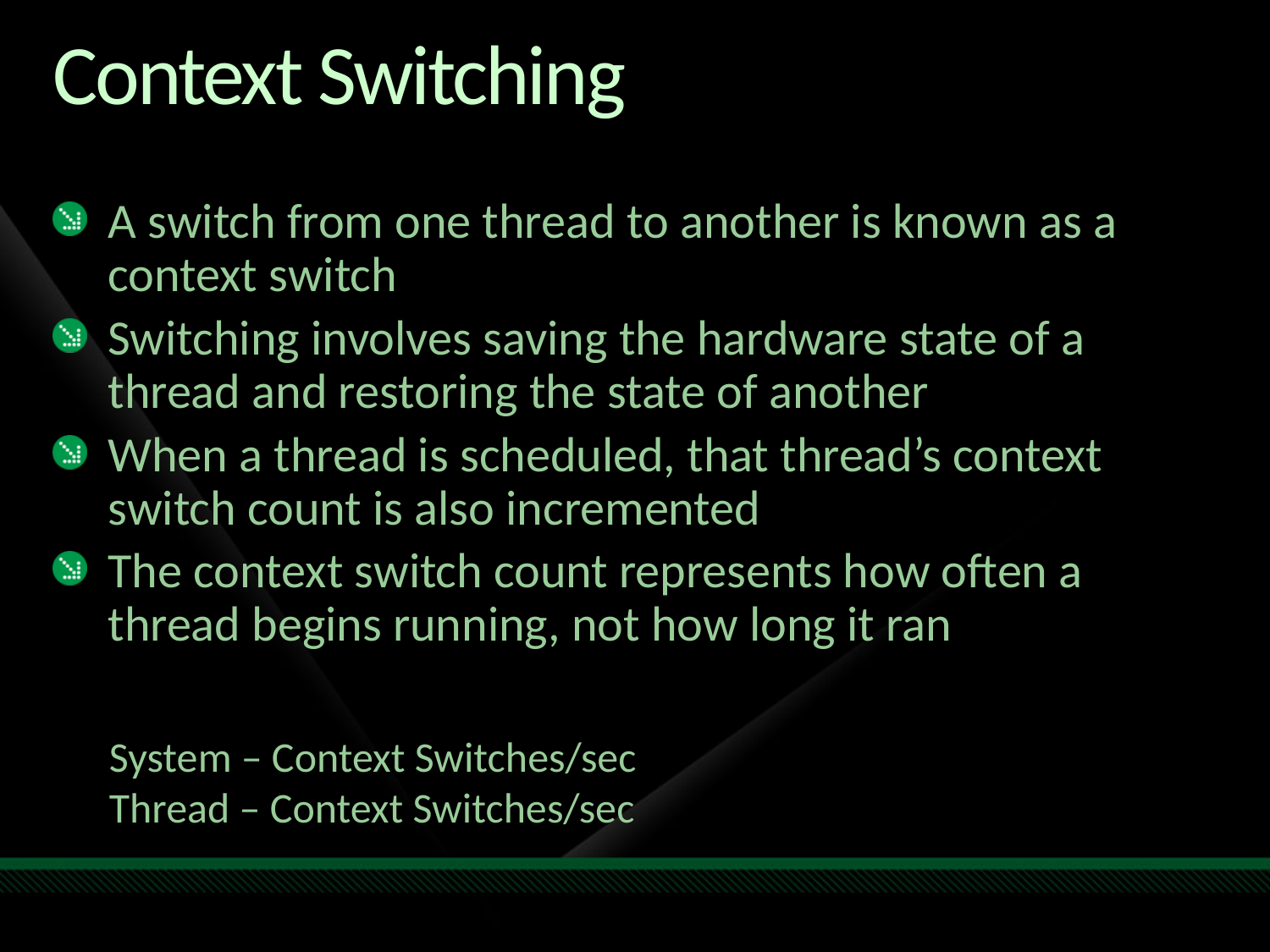

# Context Switching
A switch from one thread to another is known as a context switch
Switching involves saving the hardware state of a thread and restoring the state of another
When a thread is scheduled, that thread’s context switch count is also incremented
The context switch count represents how often a thread begins running, not how long it ran
System – Context Switches/sec
Thread – Context Switches/sec